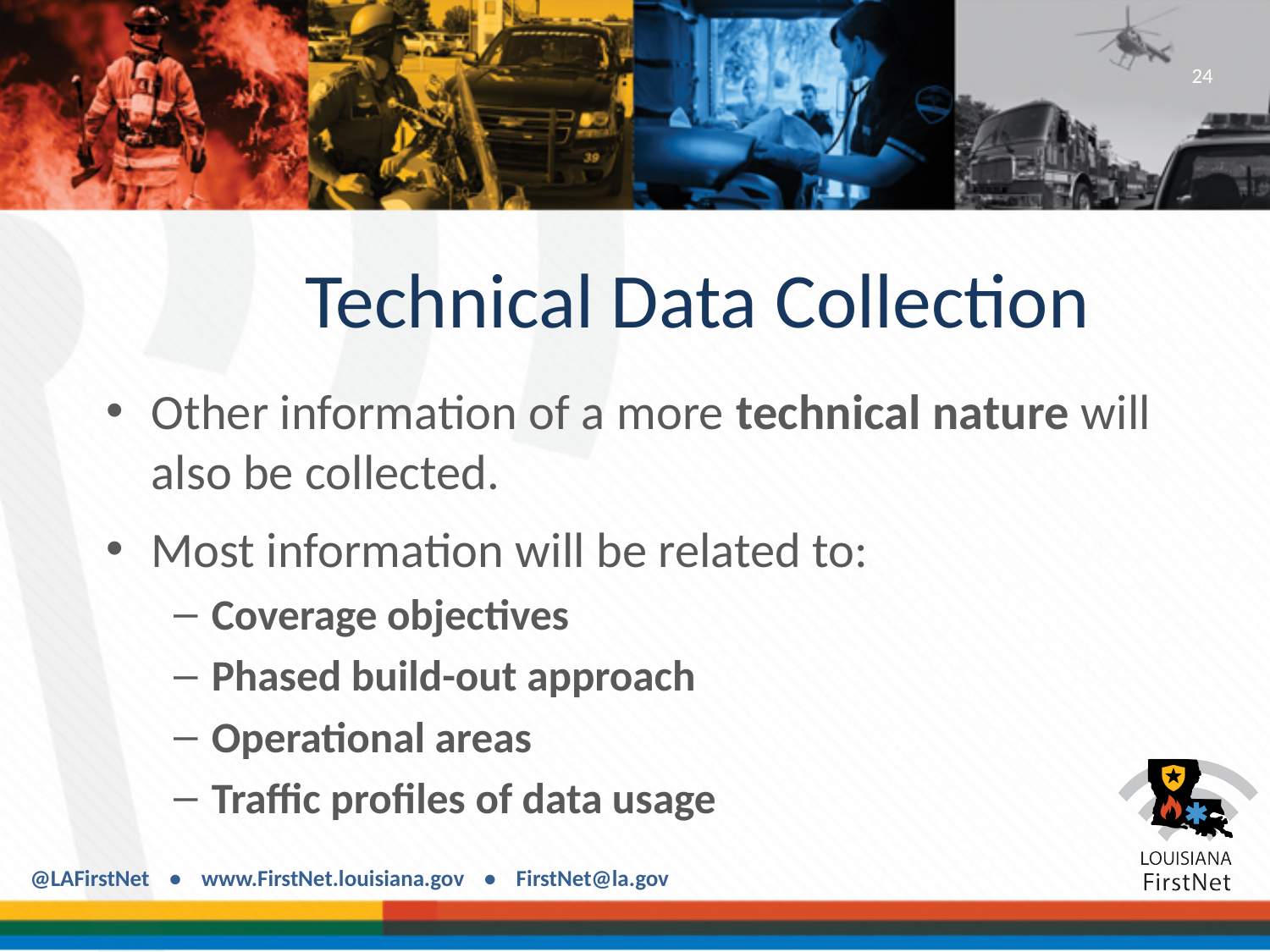

24
# Technical Data Collection
Other information of a more technical nature will also be collected.
Most information will be related to:
Coverage objectives
Phased build-out approach
Operational areas
Traffic profiles of data usage